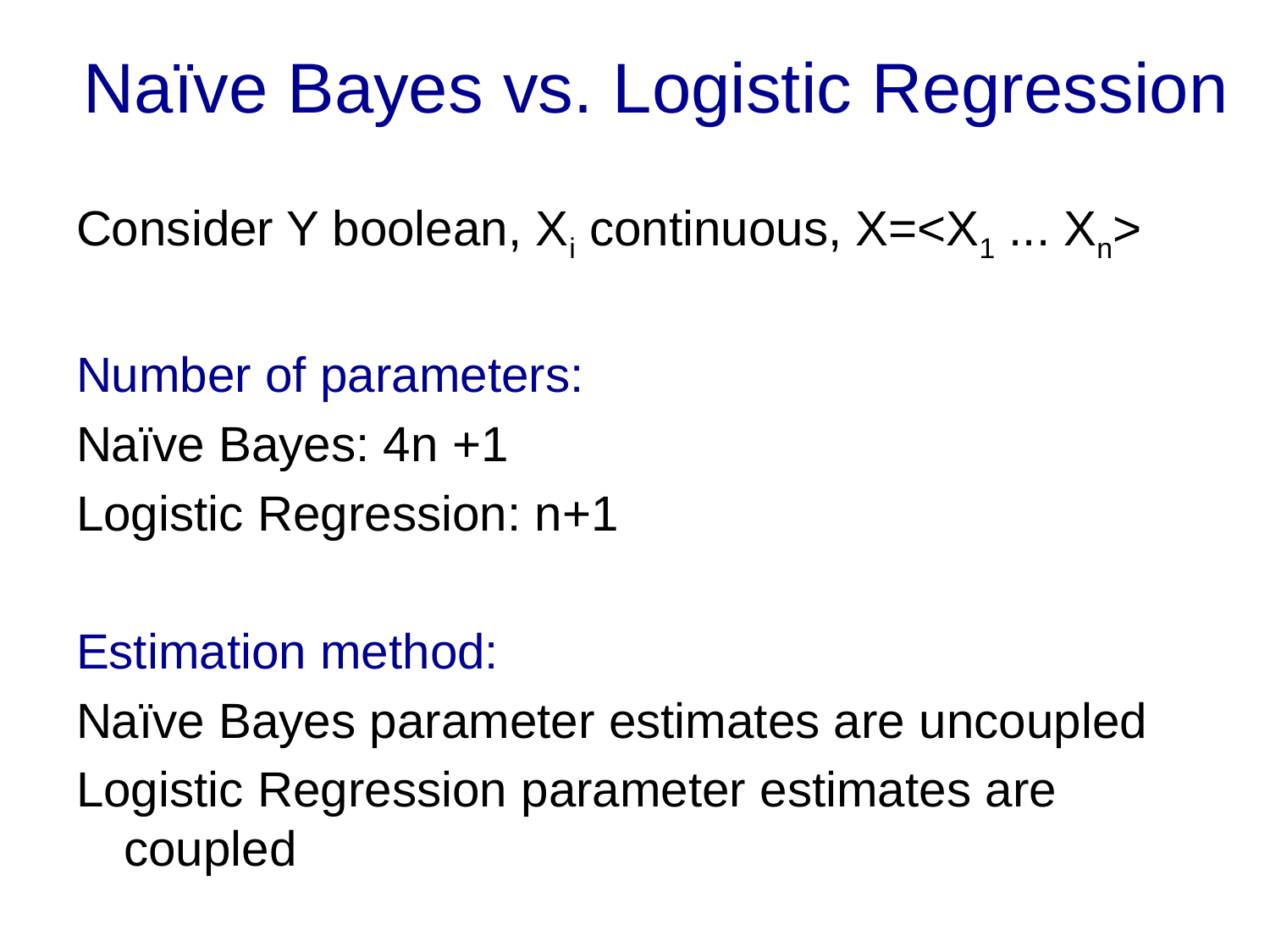

# Naïve Bayes vs. Logistic Regression
Consider Y boolean, Xi continuous, X=<X1 ... Xn>

Number of parameters:
Naïve Bayes: 4n +1
Logistic Regression: n+1

Estimation method:
Naïve Bayes parameter estimates are uncoupled
Logistic Regression parameter estimates are coupled